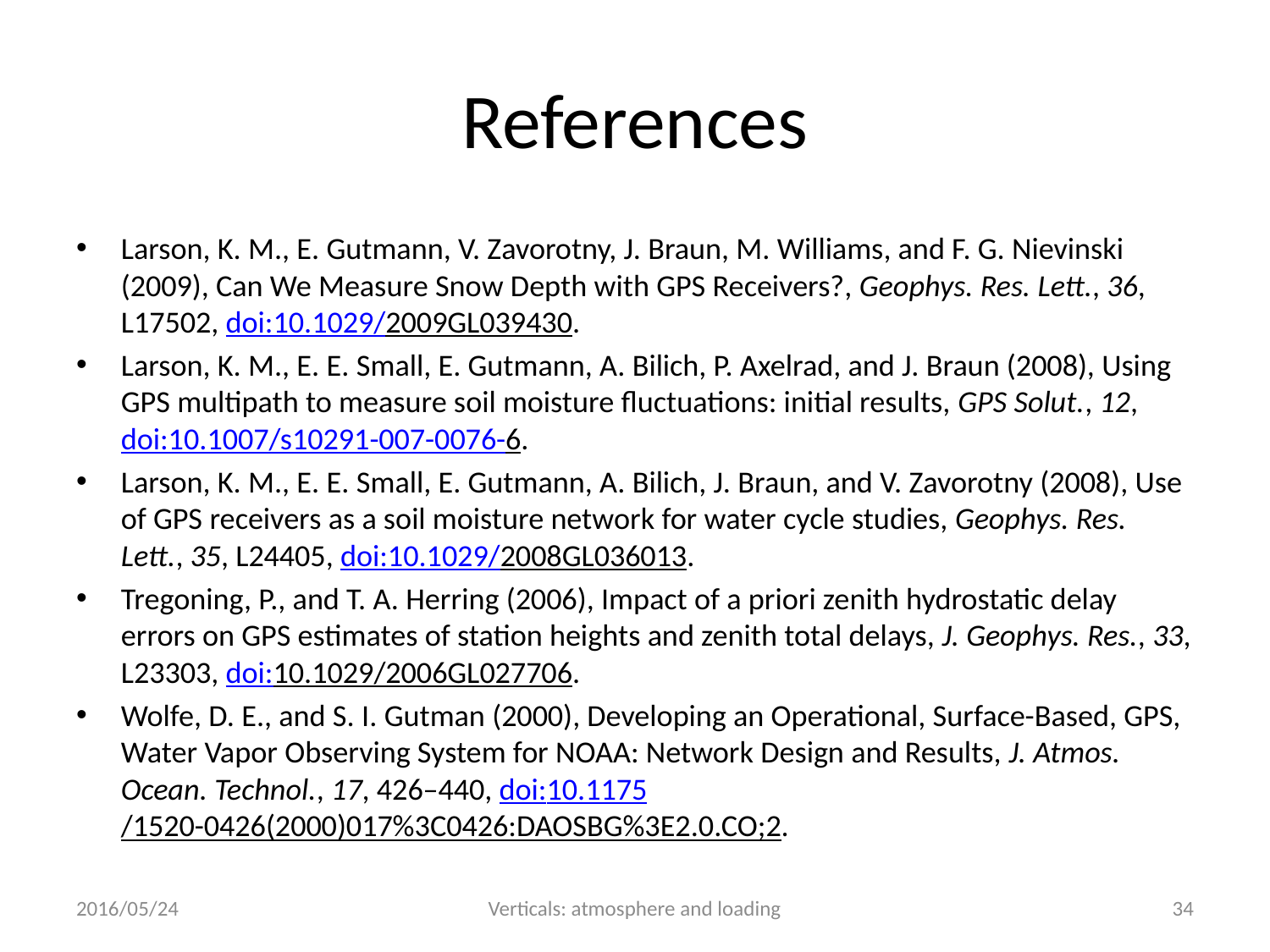

# References
Larson, K. M., E. Gutmann, V. Zavorotny, J. Braun, M. Williams, and F. G. Nievinski (2009), Can We Measure Snow Depth with GPS Receivers?, Geophys. Res. Lett., 36, L17502, doi:10.1029/2009GL039430.
Larson, K. M., E. E. Small, E. Gutmann, A. Bilich, P. Axelrad, and J. Braun (2008), Using GPS multipath to measure soil moisture fluctuations: initial results, GPS Solut., 12, doi:10.1007/s10291-007-0076-6.
Larson, K. M., E. E. Small, E. Gutmann, A. Bilich, J. Braun, and V. Zavorotny (2008), Use of GPS receivers as a soil moisture network for water cycle studies, Geophys. Res. Lett., 35, L24405, doi:10.1029/2008GL036013.
Tregoning, P., and T. A. Herring (2006), Impact of a priori zenith hydrostatic delay errors on GPS estimates of station heights and zenith total delays, J. Geophys. Res., 33, L23303, doi:10.1029/2006GL027706.
Wolfe, D. E., and S. I. Gutman (2000), Developing an Operational, Surface-Based, GPS, Water Vapor Observing System for NOAA: Network Design and Results, J. Atmos. Ocean. Technol., 17, 426–440, doi:10.1175/1520-0426(2000)017%3C0426:DAOSBG%3E2.0.CO;2.
2016/05/24
Verticals: atmosphere and loading
34